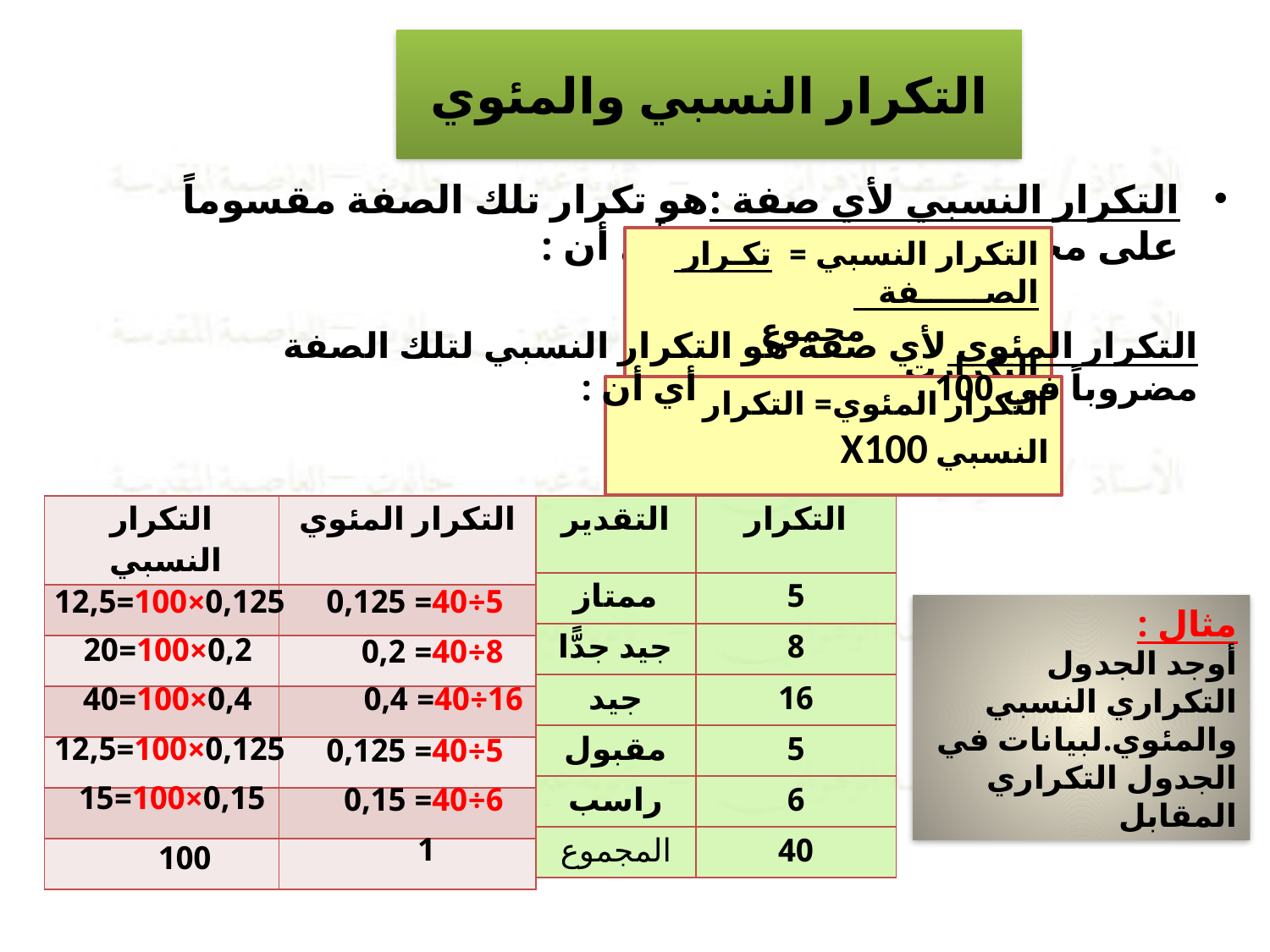

# التكرار النسبي والمئوي
التكرار النسبي لأي صفة :هو تكرار تلك الصفة مقسوماً على مجموع التكرارات.         أي أن :

التكرار النسبي =  تكـرار  الصــــــفة
                     مجموع  التكرارت
التكرار المئوي لأي صفة هو التكرار النسبي لتلك الصفة مضروباً في 100 .                        أي أن :
التكرار المئوي= التكرار النسبي Х100

| التكرار النسبي | التكرار المئوي |
| --- | --- |
|  |  |
|  |  |
|  |  |
|  |  |
|  |  |
|  |  |
| التقدير | التكرار |
| --- | --- |
| ممتاز | 5 |
| جيد جدًّا | 8 |
| جيد | 16 |
| مقبول | 5 |
| راسب | 6 |
| المجموع | 40 |
0,125×100=12,5
5÷40= 0,125
مثال :
أوجد الجدول التكراري النسبي والمئوي.لبيانات في الجدول التكراري المقابل
    0,2×100=20
8÷40= 0,2
    0,4×100=40
16÷40= 0,4
0,125×100=12,5
5÷40= 0,125
0,15×100=15
6÷40= 0,15
1
100